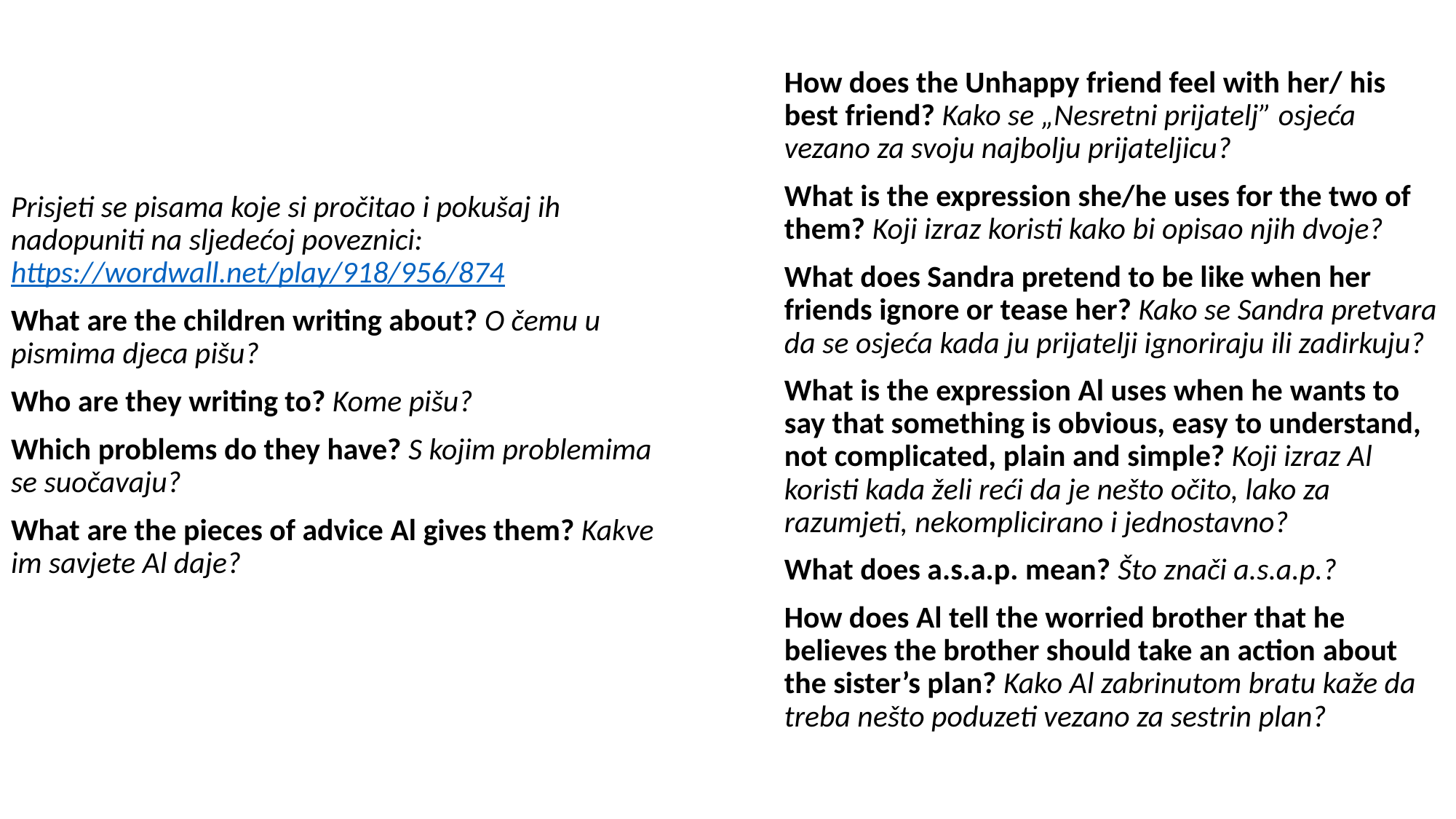

How does the Unhappy friend feel with her/ his best friend? Kako se „Nesretni prijatelj” osjeća vezano za svoju najbolju prijateljicu?
What is the expression she/he uses for the two of them? Koji izraz koristi kako bi opisao njih dvoje?
What does Sandra pretend to be like when her friends ignore or tease her? Kako se Sandra pretvara da se osjeća kada ju prijatelji ignoriraju ili zadirkuju?
What is the expression Al uses when he wants to say that something is obvious, easy to understand, not complicated, plain and simple? Koji izraz Al koristi kada želi reći da je nešto očito, lako za razumjeti, nekomplicirano i jednostavno?
What does a.s.a.p. mean? Što znači a.s.a.p.?
How does Al tell the worried brother that he believes the brother should take an action about the sister’s plan? Kako Al zabrinutom bratu kaže da treba nešto poduzeti vezano za sestrin plan?
Prisjeti se pisama koje si pročitao i pokušaj ih nadopuniti na sljedećoj poveznici:
https://wordwall.net/play/918/956/874
What are the children writing about? O čemu u pismima djeca pišu?
Who are they writing to? Kome pišu?
Which problems do they have? S kojim problemima se suočavaju?
What are the pieces of advice Al gives them? Kakve im savjete Al daje?